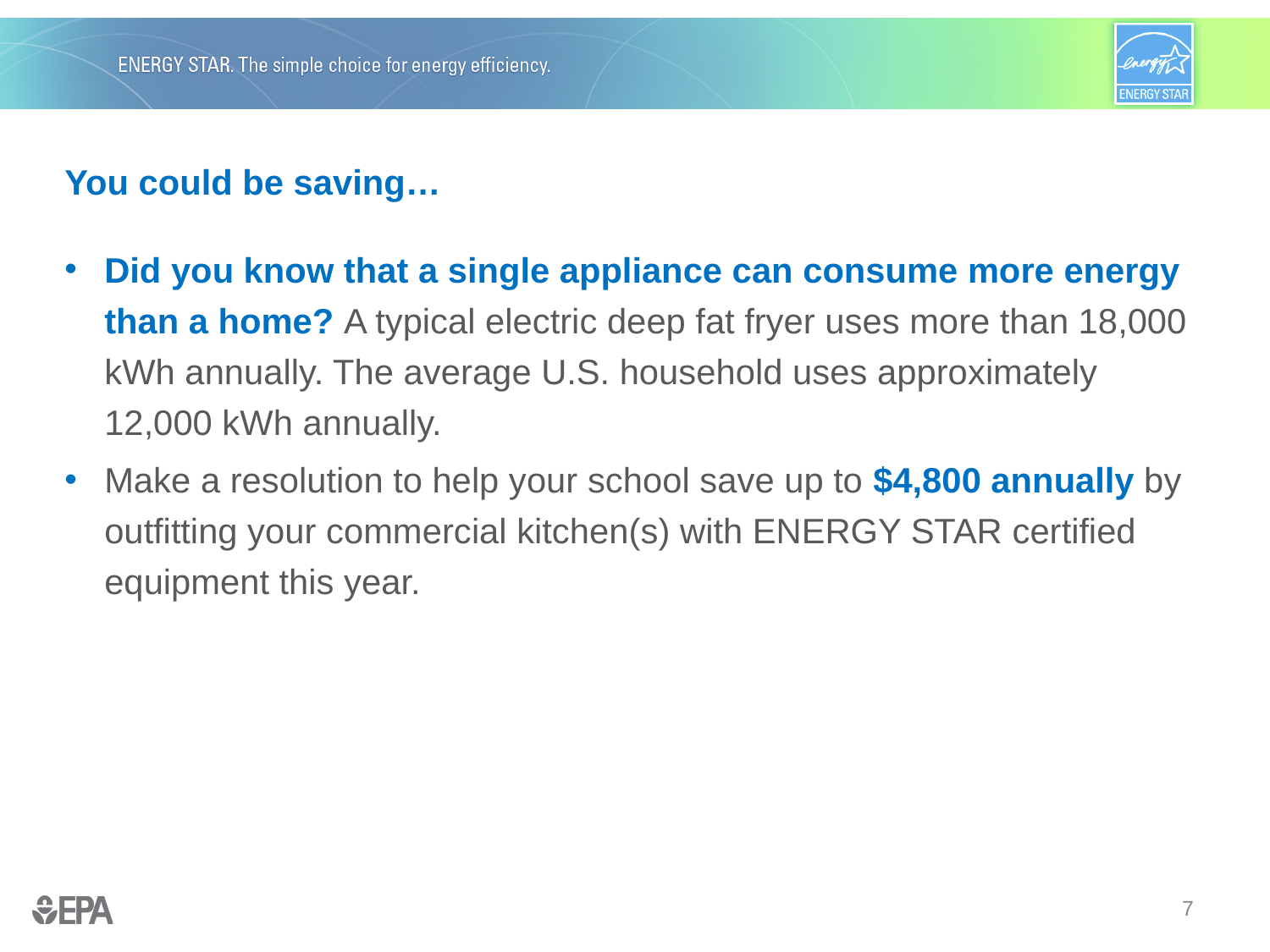

# You could be saving…
Did you know that a single appliance can consume more energy than a home? A typical electric deep fat fryer uses more than 18,000 kWh annually. The average U.S. household uses approximately 12,000 kWh annually.
Make a resolution to help your school save up to $4,800 annually by outfitting your commercial kitchen(s) with ENERGY STAR certified equipment this year.

7